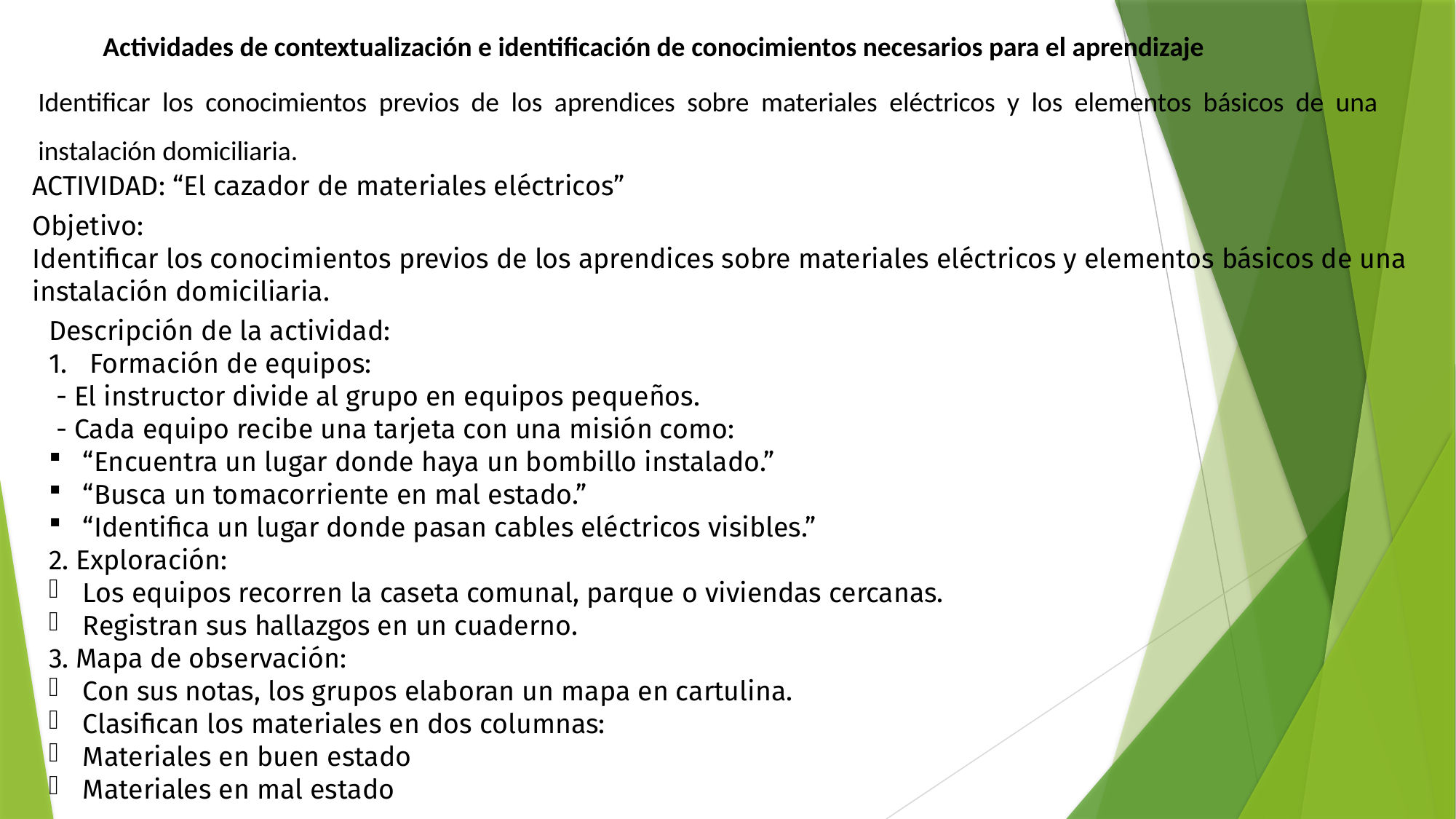

Actividades de contextualización e identificación de conocimientos necesarios para el aprendizaje
Identificar los conocimientos previos de los aprendices sobre materiales eléctricos y los elementos básicos de una instalación domiciliaria.
ACTIVIDAD: “El cazador de materiales eléctricos”
Objetivo:
Identificar los conocimientos previos de los aprendices sobre materiales eléctricos y elementos básicos de una instalación domiciliaria.
Descripción de la actividad:
Formación de equipos:
 - El instructor divide al grupo en equipos pequeños.
 - Cada equipo recibe una tarjeta con una misión como:
“Encuentra un lugar donde haya un bombillo instalado.”
“Busca un tomacorriente en mal estado.”
“Identifica un lugar donde pasan cables eléctricos visibles.”
2. Exploración:
Los equipos recorren la caseta comunal, parque o viviendas cercanas.
Registran sus hallazgos en un cuaderno.
3. Mapa de observación:
Con sus notas, los grupos elaboran un mapa en cartulina.
Clasifican los materiales en dos columnas:
Materiales en buen estado
Materiales en mal estado